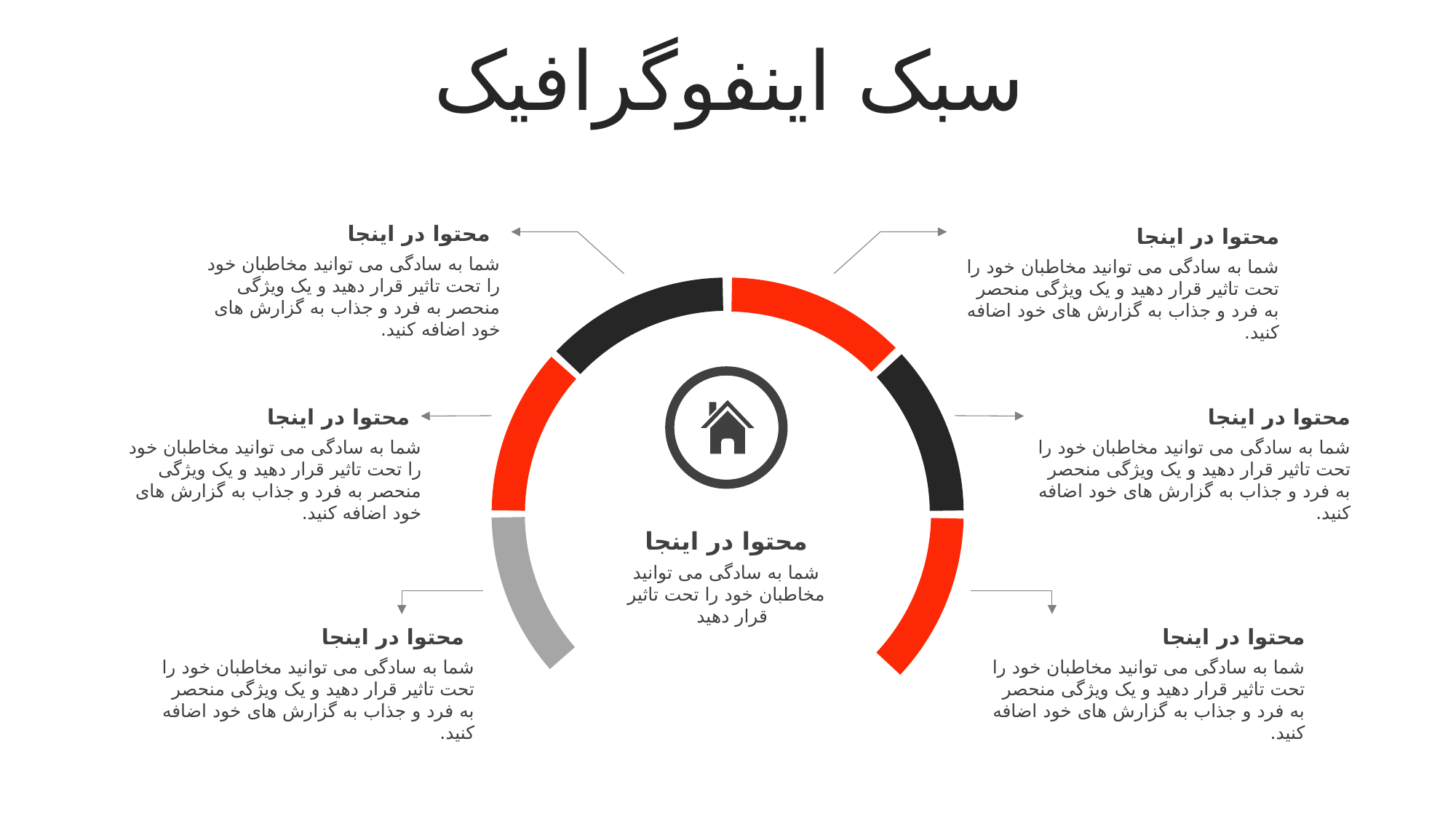

سبک اینفوگرافیک
محتوا در اینجا
شما به سادگی می توانید مخاطبان خود را تحت تاثیر قرار دهید و یک ویژگی منحصر به فرد و جذاب به گزارش های خود اضافه کنید.
محتوا در اینجا
شما به سادگی می توانید مخاطبان خود را تحت تاثیر قرار دهید و یک ویژگی منحصر به فرد و جذاب به گزارش های خود اضافه کنید.

محتوا در اینجا
شما به سادگی می توانید مخاطبان خود را تحت تاثیر قرار دهید و یک ویژگی منحصر به فرد و جذاب به گزارش های خود اضافه کنید.
محتوا در اینجا
شما به سادگی می توانید مخاطبان خود را تحت تاثیر قرار دهید و یک ویژگی منحصر به فرد و جذاب به گزارش های خود اضافه کنید.

محتوا در اینجا
شما به سادگی می توانید مخاطبان خود را تحت تاثیر قرار دهید

محتوا در اینجا
شما به سادگی می توانید مخاطبان خود را تحت تاثیر قرار دهید و یک ویژگی منحصر به فرد و جذاب به گزارش های خود اضافه کنید.
محتوا در اینجا
شما به سادگی می توانید مخاطبان خود را تحت تاثیر قرار دهید و یک ویژگی منحصر به فرد و جذاب به گزارش های خود اضافه کنید.